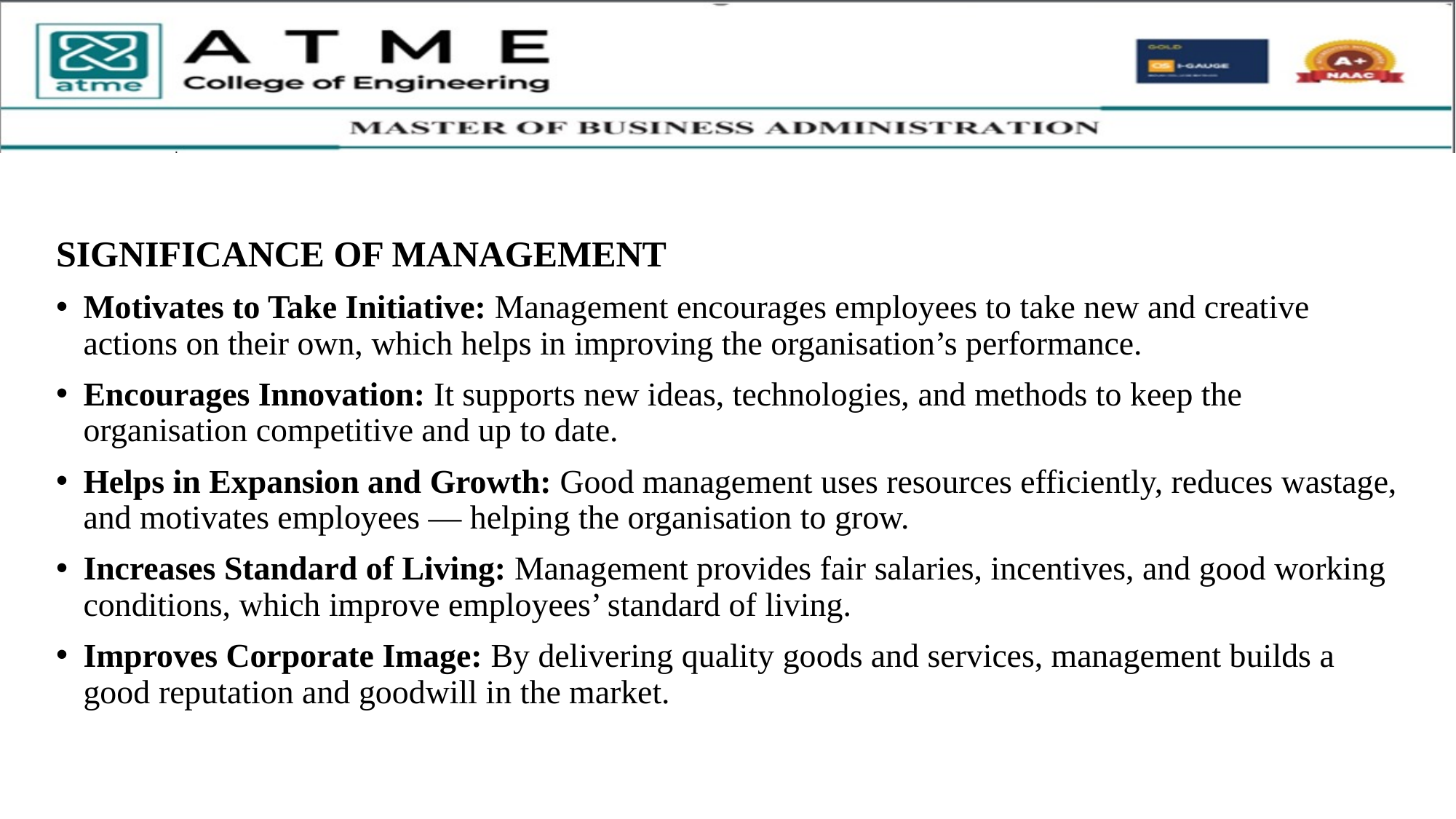

SIGNIFICANCE OF MANAGEMENT
Motivates to Take Initiative: Management encourages employees to take new and creative actions on their own, which helps in improving the organisation’s performance.
Encourages Innovation: It supports new ideas, technologies, and methods to keep the organisation competitive and up to date.
Helps in Expansion and Growth: Good management uses resources efficiently, reduces wastage, and motivates employees — helping the organisation to grow.
Increases Standard of Living: Management provides fair salaries, incentives, and good working conditions, which improve employees’ standard of living.
Improves Corporate Image: By delivering quality goods and services, management builds a good reputation and goodwill in the market.